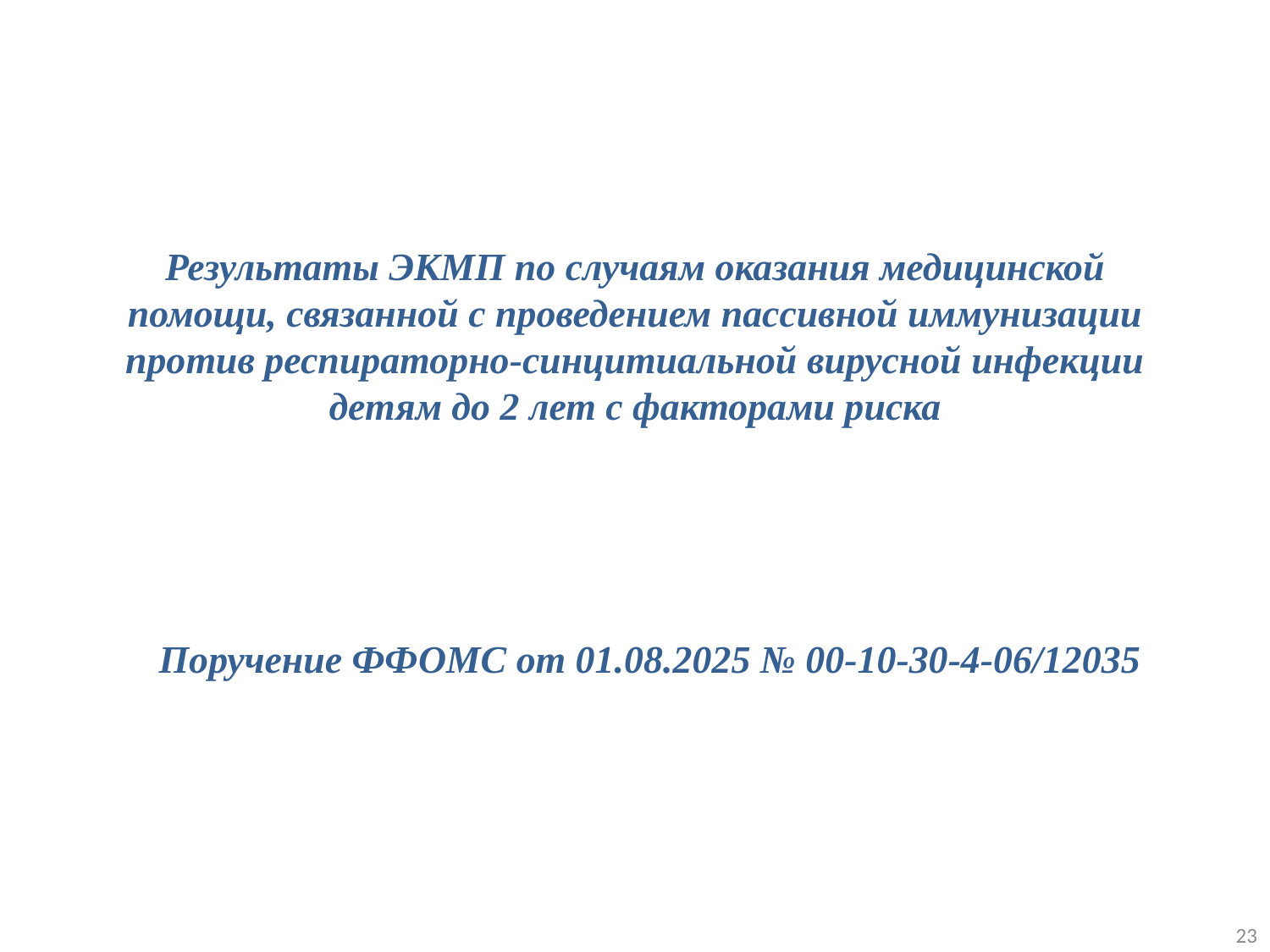

# Результаты ЭКМП по случаям оказания медицинской помощи, связанной с проведением пассивной иммунизации против респираторно-синцитиальной вирусной инфекции детям до 2 лет с факторами риска
Поручение ФФОМС от 01.08.2025 № 00-10-30-4-06/12035
23